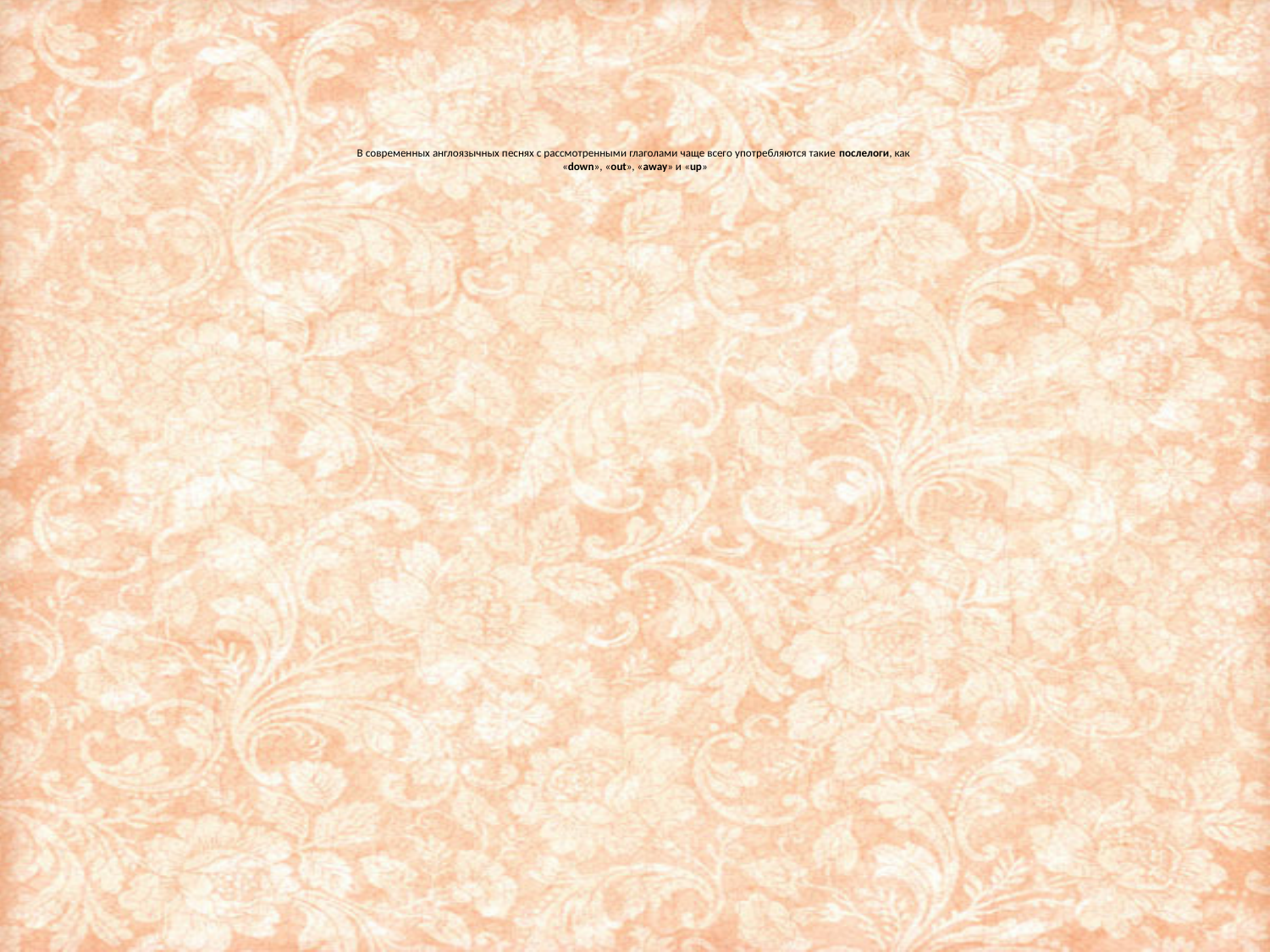

# В современных англоязычных песнях с рассмотренными глаголами чаще всего употребляются такие послелоги, как «down», «out», «away» и «up»